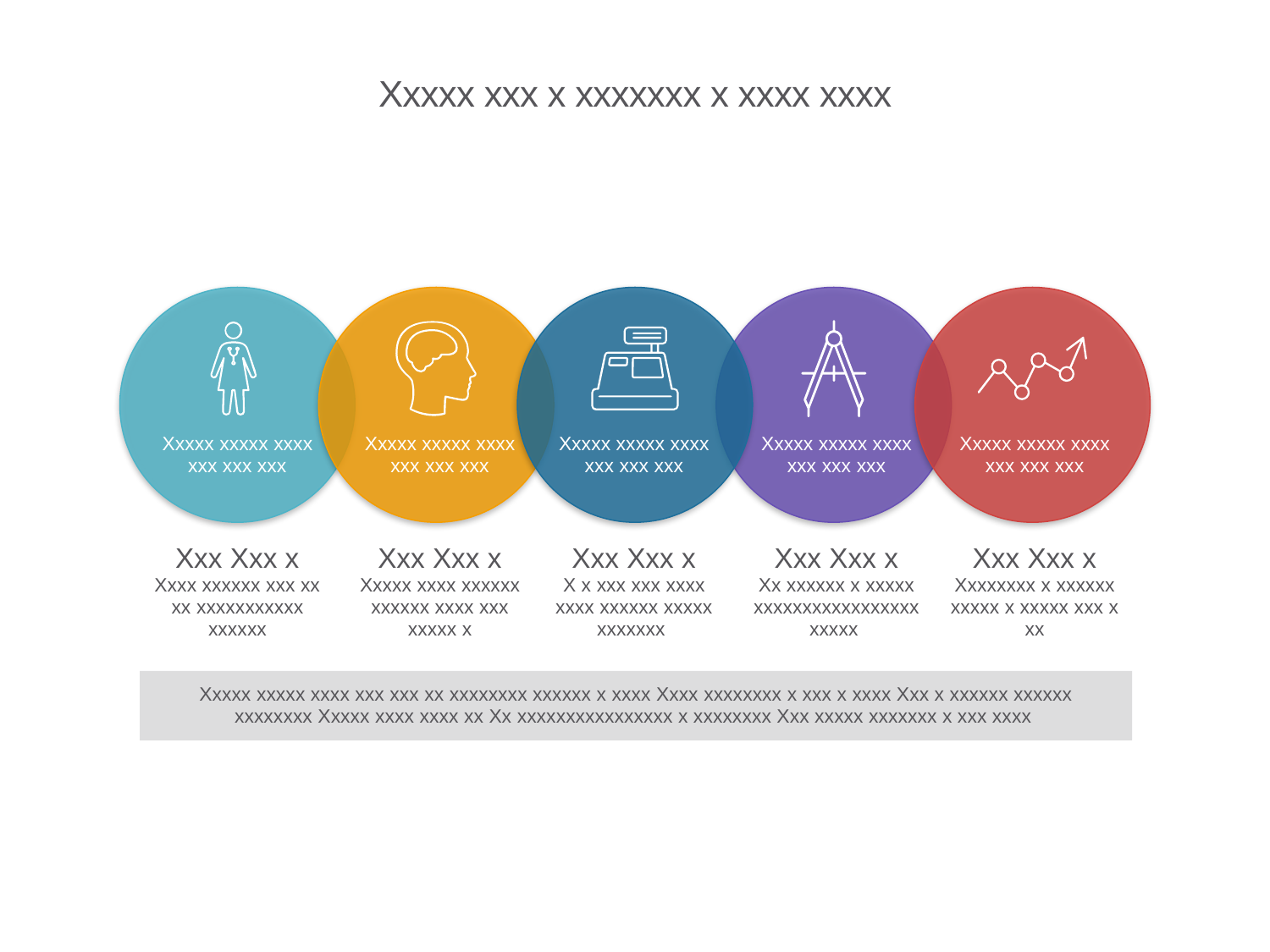

# Xxxxx xxx x xxxxxxx x xxxx xxxx

Xxxxx xxxxx xxxx xxx xxx xxx
Xxxxx xxxxx xxxx xxx xxx xxx
Xxxxx xxxxx xxxx xxx xxx xxx
Xxxxx xxxxx xxxx xxx xxx xxx
Xxxxx xxxxx xxxx xxx xxx xxx
Xxx Xxx x
Xxxx xxxxxx xxx xx xx xxxxxxxxxxx xxxxxx
Xxx Xxx x
Xxxxx xxxx xxxxxx xxxxxx xxxx xxx xxxxx x
Xxx Xxx x
Xxxxxxxx x xxxxxx xxxxx x xxxxx xxx x xx
Xxx Xxx x
X x xxx xxx xxxx xxxx xxxxxx xxxxx xxxxxxx
Xxx Xxx x
Xx xxxxxx x xxxxx xxxxxxxxxxxxxxxxxxxxxx
Xxxxx xxxxx xxxx xxx xxx xx xxxxxxxx xxxxxx x xxxx Xxxx xxxxxxxx x xxx x xxxx Xxx x xxxxxx xxxxxx xxxxxxxx Xxxxx xxxx xxxx xx Xx xxxxxxxxxxxxxxxx x xxxxxxxx Xxx xxxxx xxxxxxx x xxx xxxx